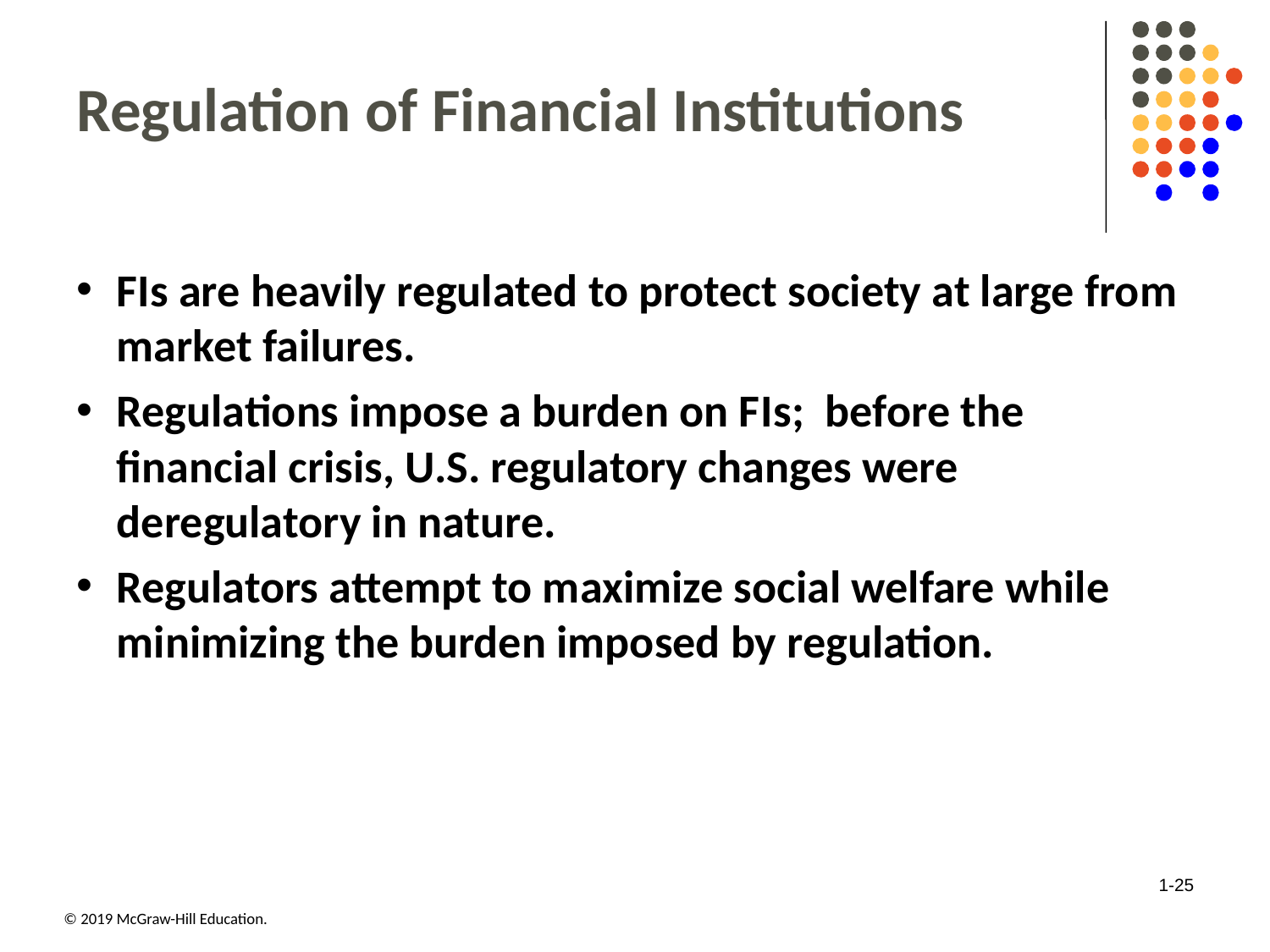

# Regulation of Financial Institutions
FIs are heavily regulated to protect society at large from market failures.
Regulations impose a burden on F I s;  before the financial crisis, U.S. regulatory changes were deregulatory in nature.
Regulators attempt to maximize social welfare while minimizing the burden imposed by regulation.
1-25